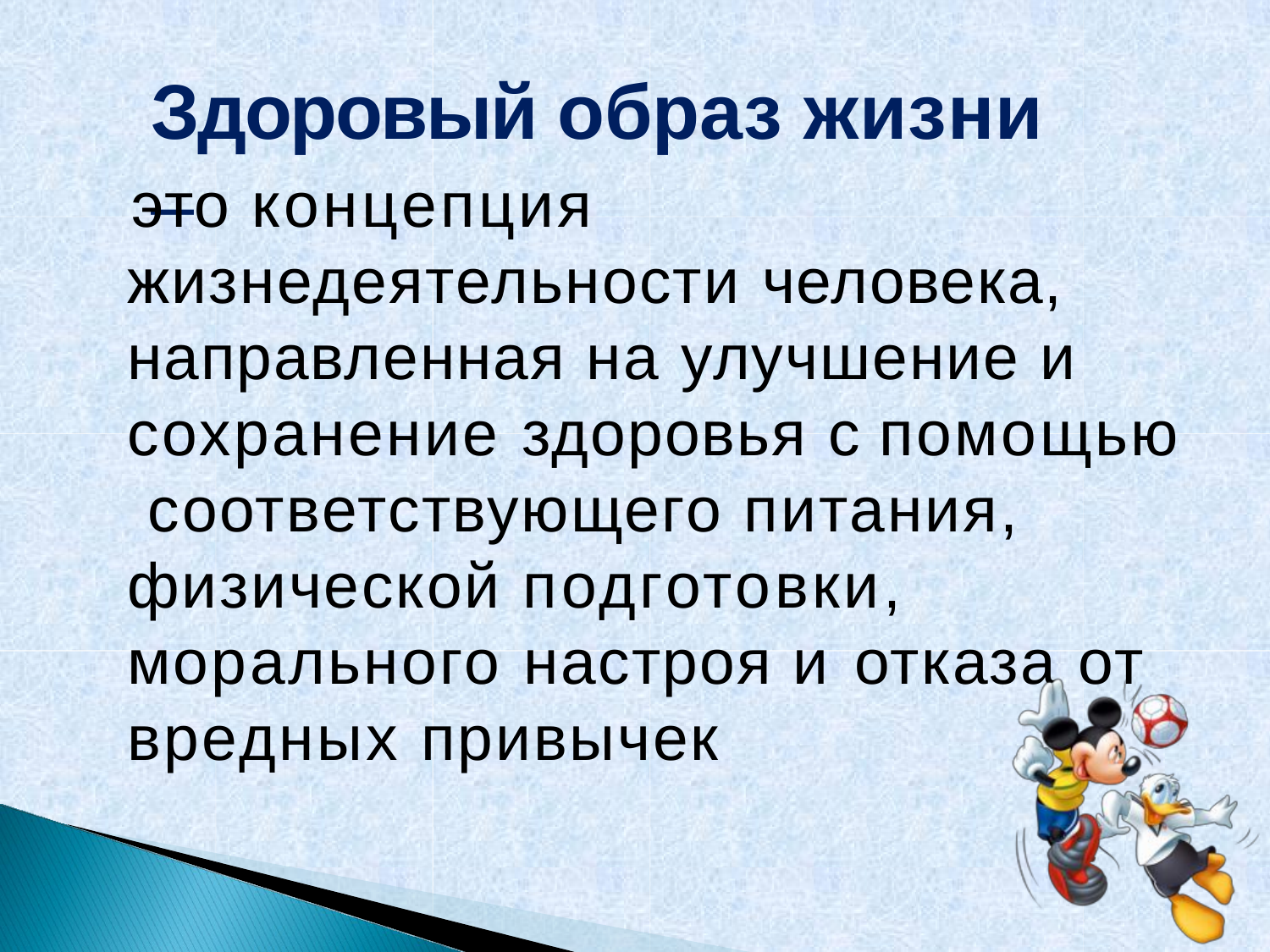

# Здоровый образ жизни –
это концепция
жизнедеятельности человека,  направленная на улучшение и  сохранение здоровья с помощью  соответствующего питания,  физической подготовки,  морального настроя и отказа от  вредных привычек